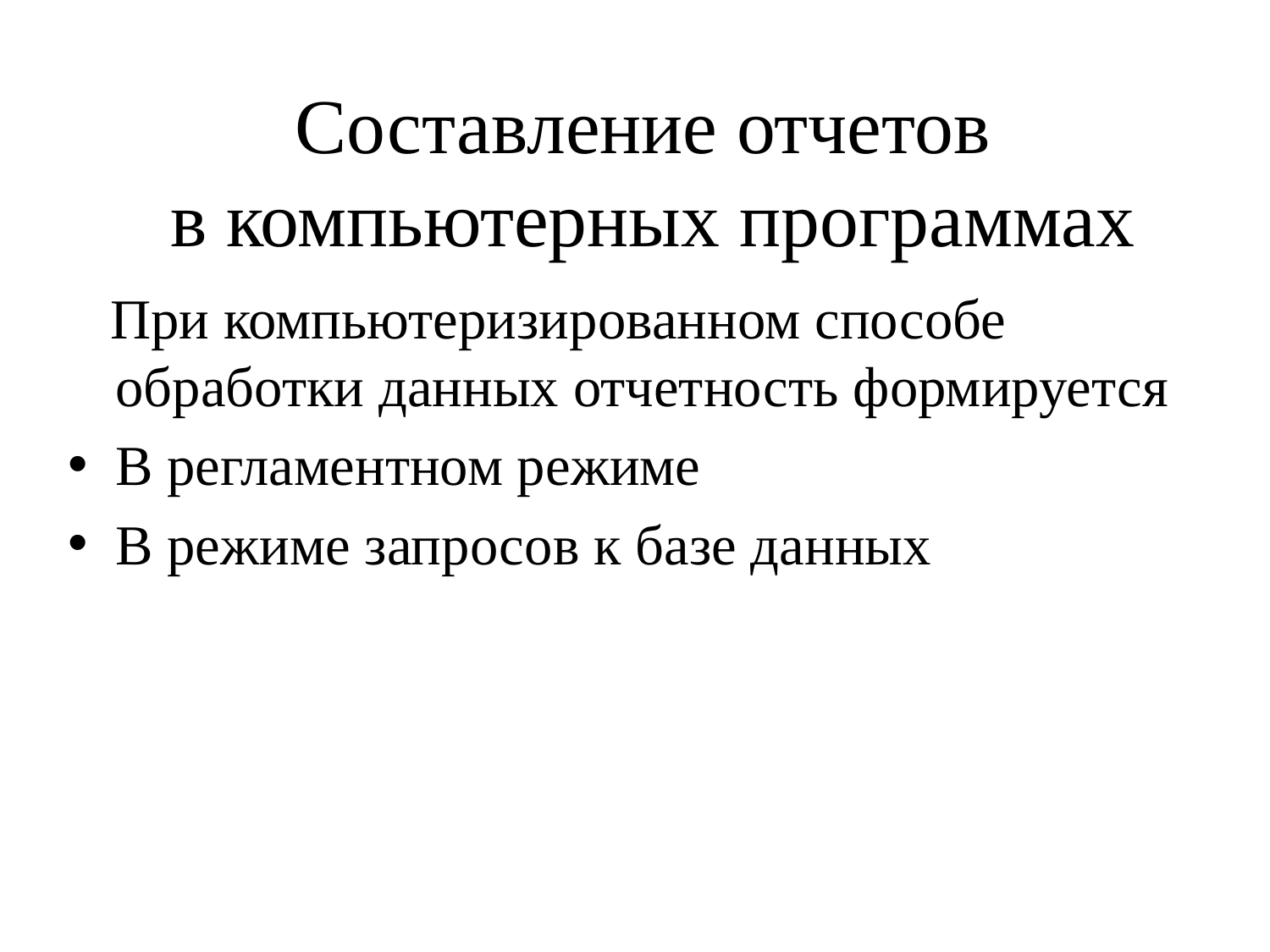

# Составление отчетов в компьютерных программах
   При компьютеризированном способе обработки данных отчетность формируется
В регламентном режиме
В режиме запросов к базе данных